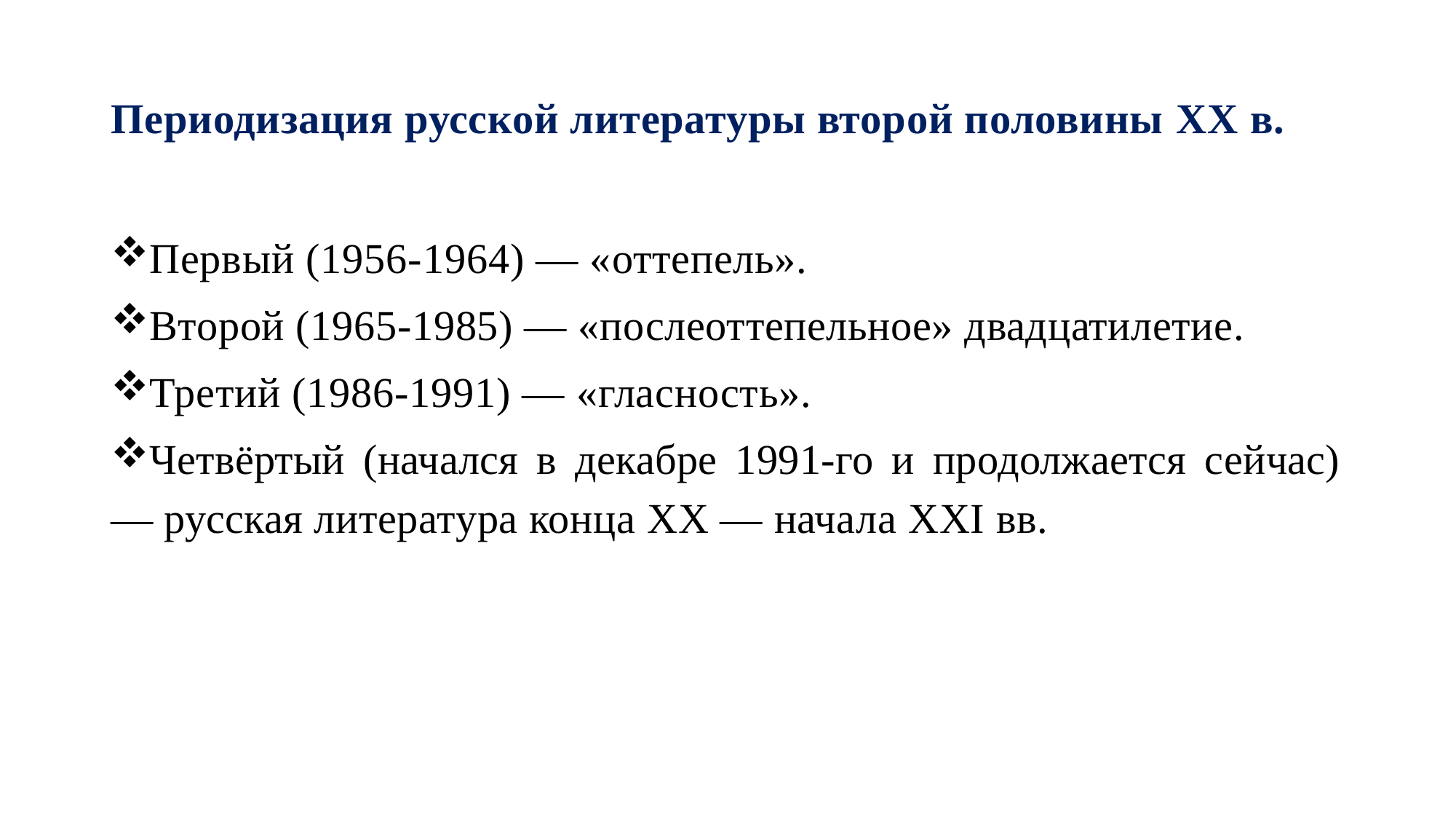

# Периодизация русской литературы второй половины XX в.

Первый (1956-1964) — «оттепель».
Второй (1965-1985) — «послеоттепельное» двадцатилетие.
Третий (1986-1991) — «гласность».
Четвёртый (начался в декабре 1991-го и продолжается сейчас) — русская литература конца XX — начала XXI вв.

Электронная информационная образовательная среда
elearn.rucoop.ru